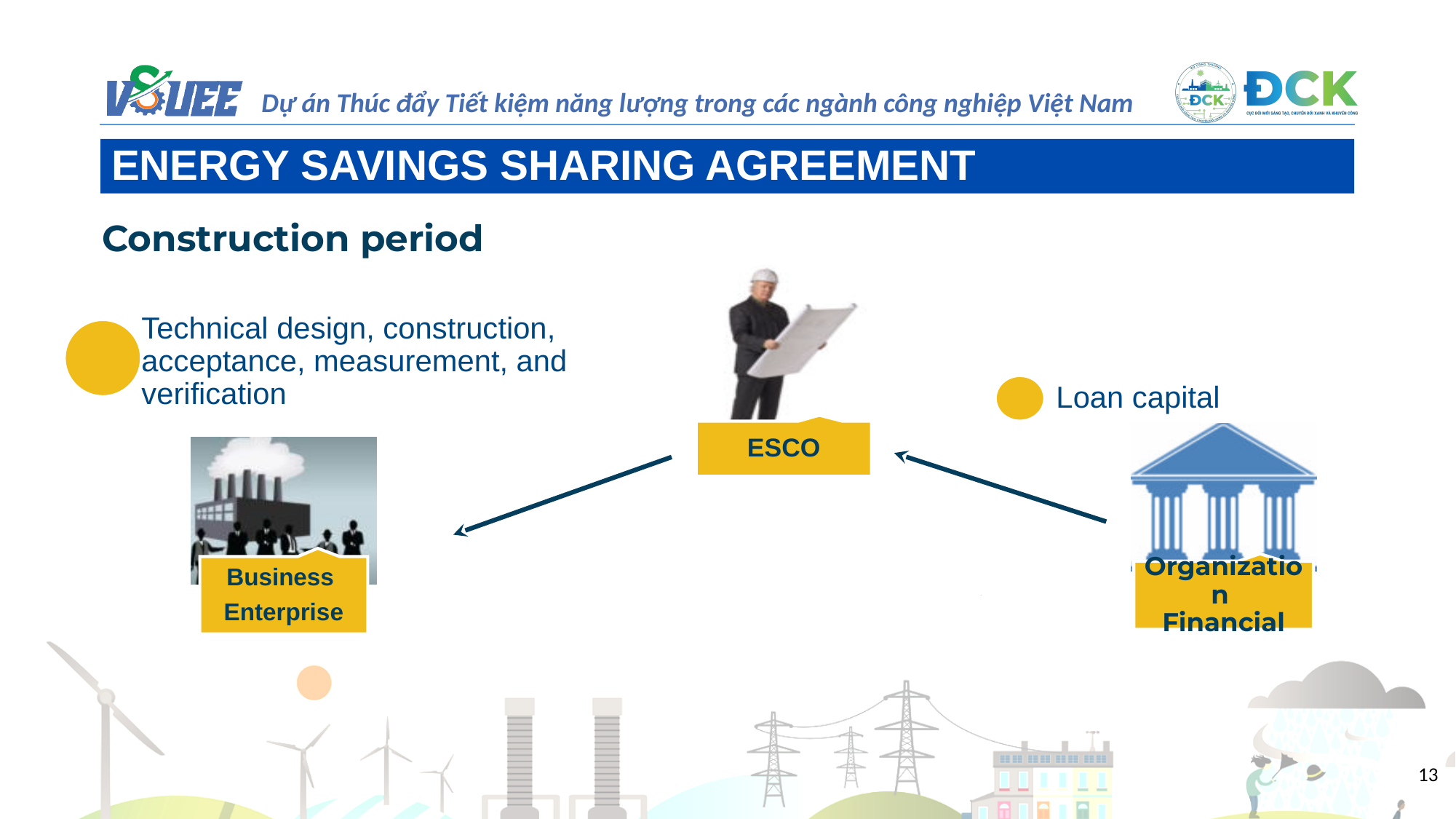

ENERGY SAVINGS SHARING AGREEMENT
Construction period

ESCO

Loan capital
Technical design, construction, acceptance, measurement, and verification

Organization
Financial

Business
Enterprise

13